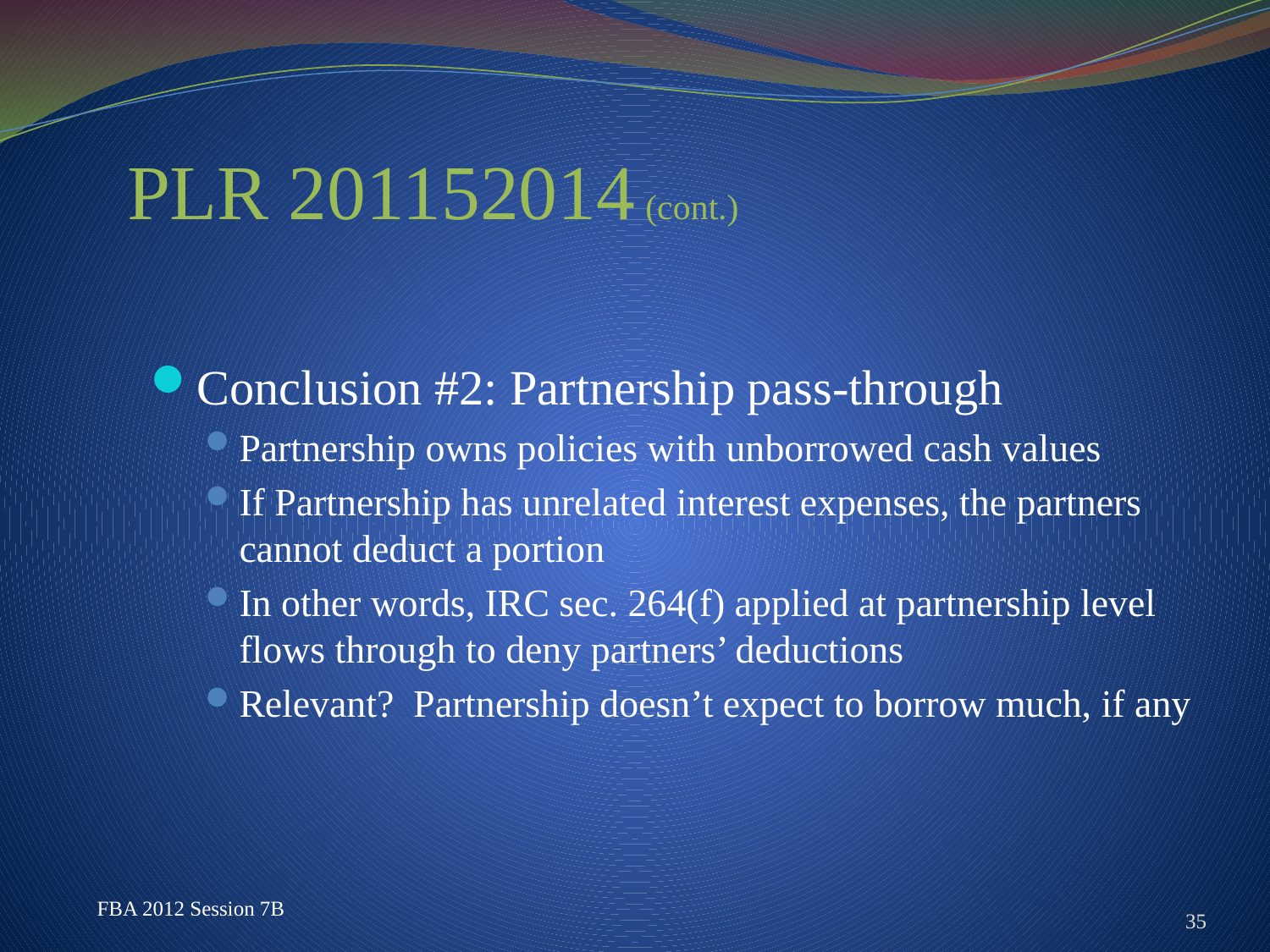

# PLR 201152014 (cont.)
Conclusion #2: Partnership pass-through
Partnership owns policies with unborrowed cash values
If Partnership has unrelated interest expenses, the partners cannot deduct a portion
In other words, IRC sec. 264(f) applied at partnership level flows through to deny partners’ deductions
Relevant?  Partnership doesn’t expect to borrow much, if any
35
FBA 2012 Session 7B